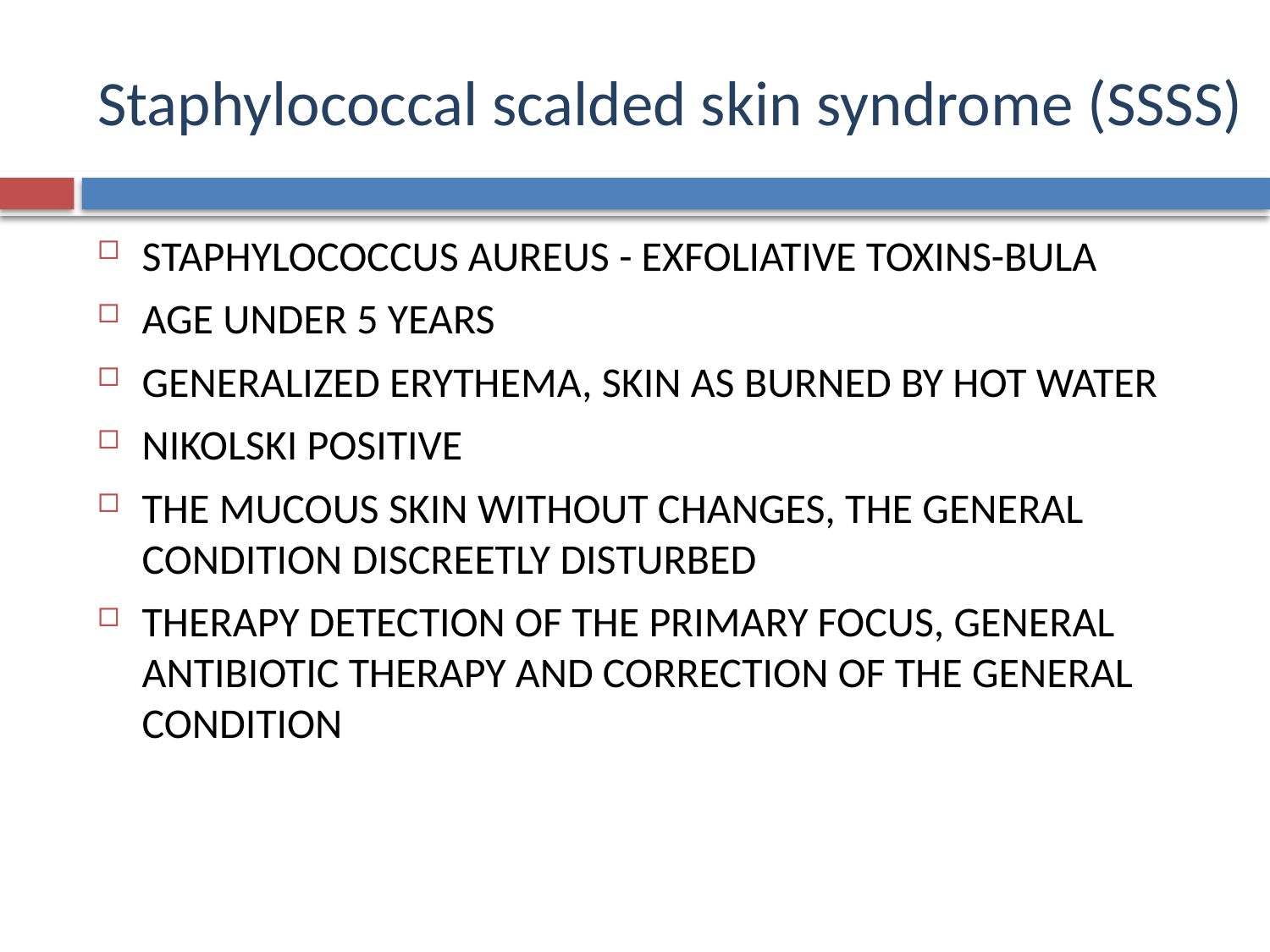

# Staphylococcal scalded skin syndrome (SSSS)
STAPHYLOCOCCUS AUREUS - EXFOLIATIVE TOXINS-BULA
AGE UNDER 5 YEARS
GENERALIZED ERYTHEMA, SKIN AS BURNED BY HOT WATER
NIKOLSKI POSITIVE
THE MUCOUS SKIN WITHOUT CHANGES, THE GENERAL CONDITION DISCREETLY DISTURBED
THERAPY DETECTION OF THE PRIMARY FOCUS, GENERAL ANTIBIOTIC THERAPY AND CORRECTION OF THE GENERAL CONDITION